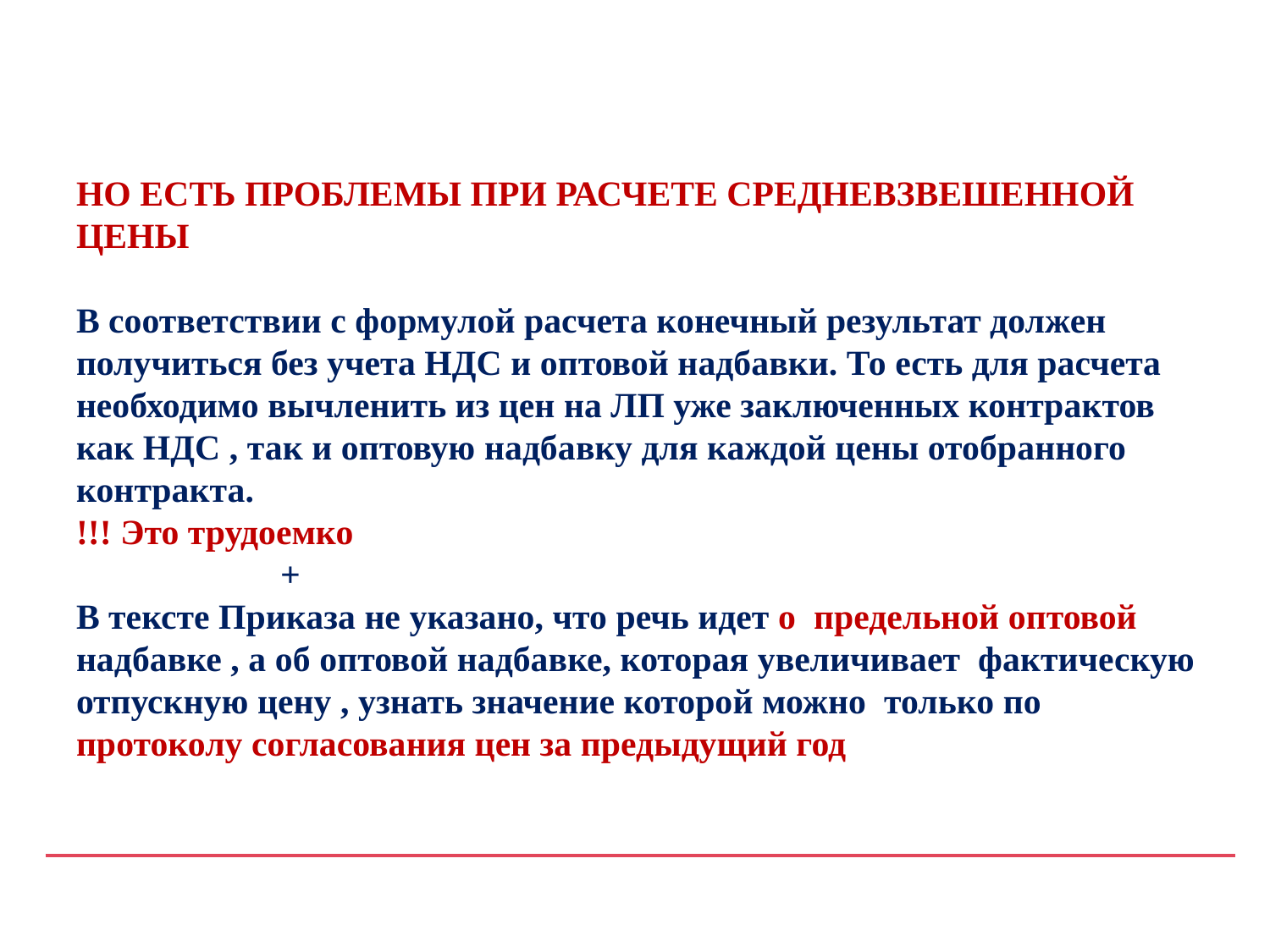

# НО ЕСТЬ ПРОБЛЕМЫ ПРИ РАСЧЕТЕ СРЕДНЕВЗВЕШЕННОЙ ЦЕНЫ В соответствии с формулой расчета конечный результат должен получиться без учета НДС и оптовой надбавки. То есть для расчета необходимо вычленить из цен на ЛП уже заключенных контрактов как НДС , так и оптовую надбавку для каждой цены отобранного контракта. !!! Это трудоемко + В тексте Приказа не указано, что речь идет о  предельной оптовой надбавке , а об оптовой надбавке, которая увеличивает  фактическую отпускную цену , узнать значение которой можно  только по протоколу согласования цен за предыдущий год